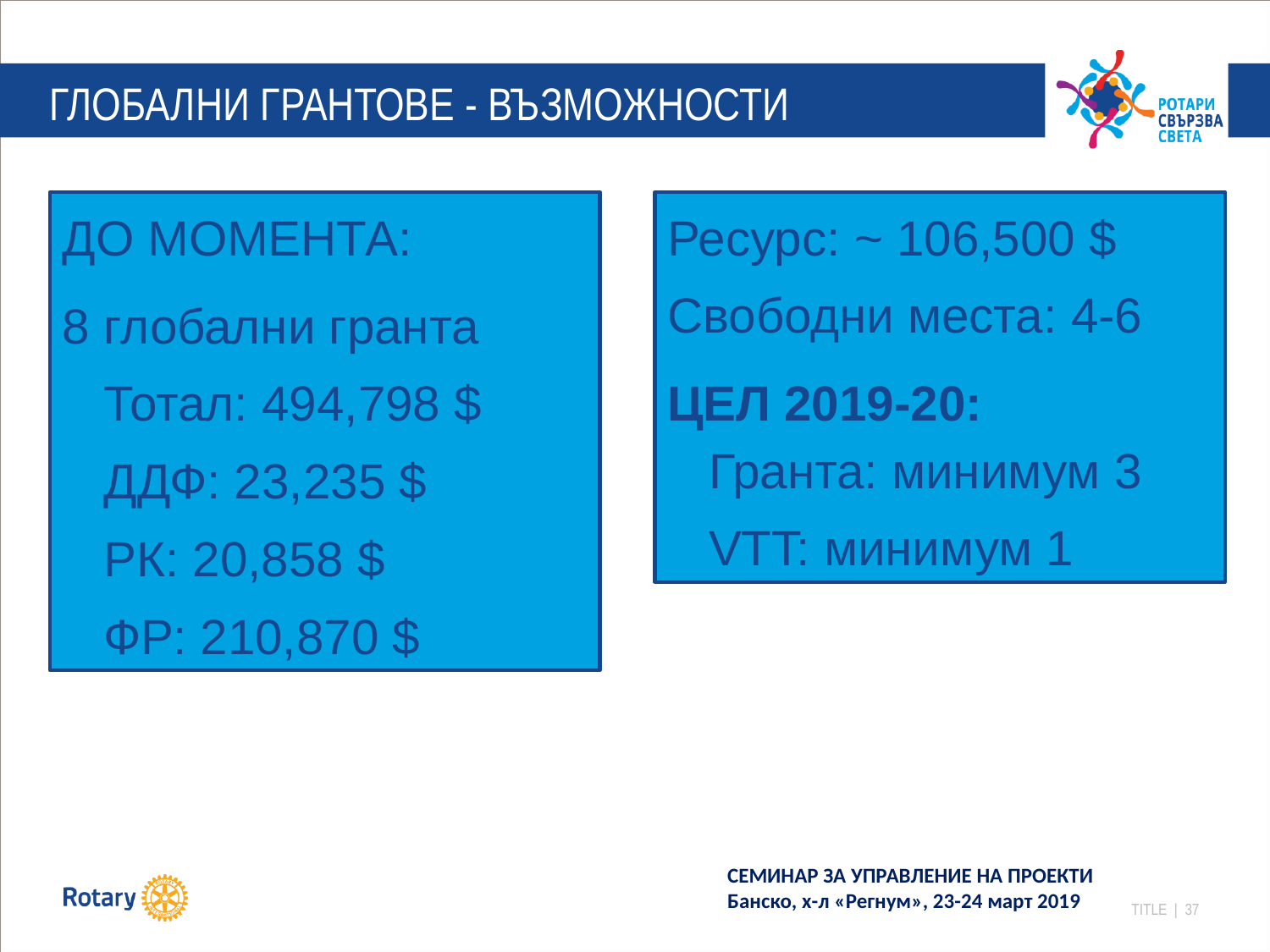

# ГЛОБАЛНИ ГРАНТОВЕ - ВЪЗМОЖНОСТИ
ДО МОМЕНТА:
8 глобални гранта
   Тотал: 494,798 $
   ДДФ: 23,235 $
   РК: 20,858 $
   ФР: 210,870 $
Ресурс: ~ 106,500 $
Свободни места: 4-6
ЦЕЛ 2019-20:
   Гранта: минимум 3
   VTT: минимум 1